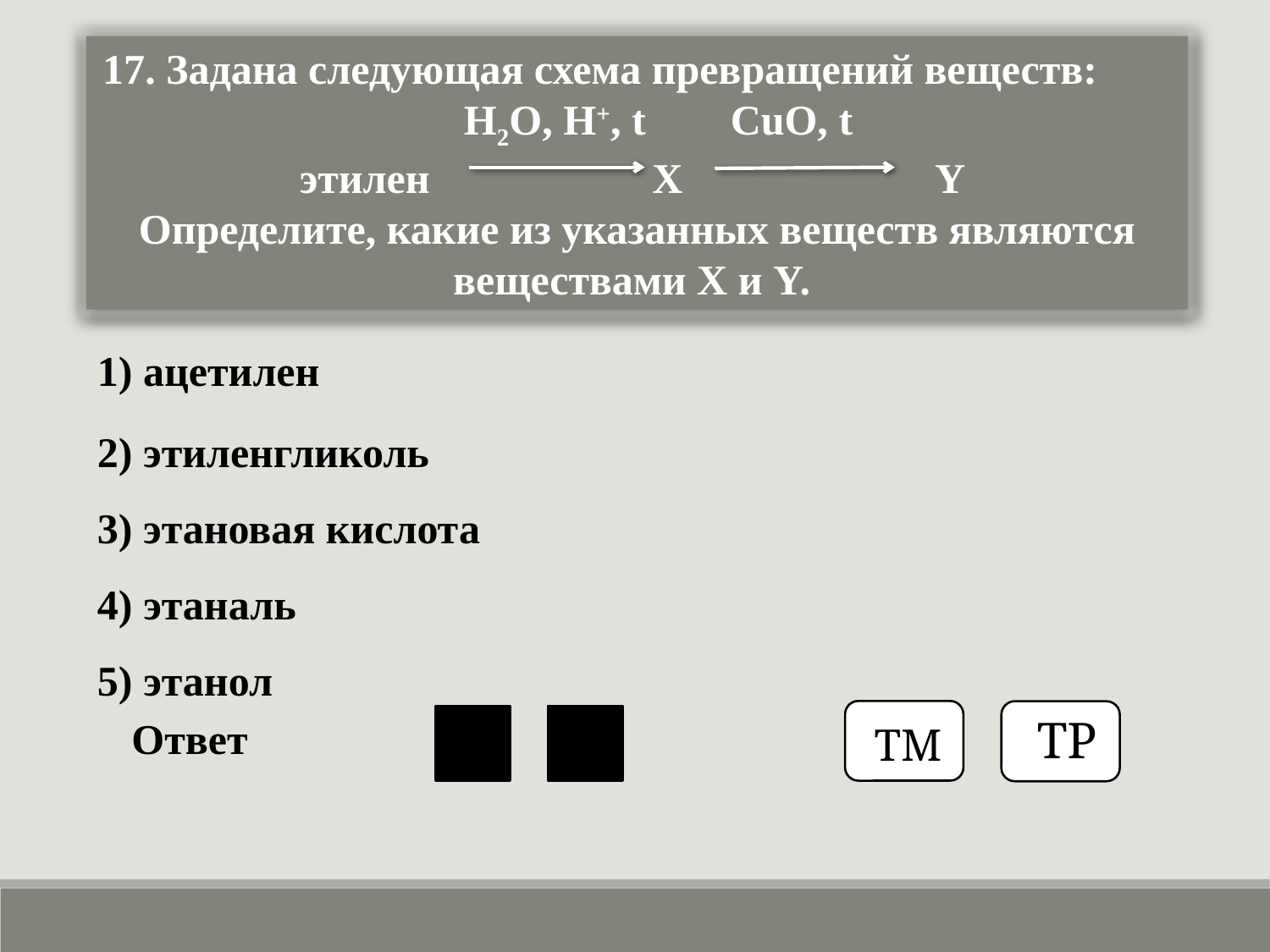

17. Задана следующая схема превращений веществ:             H2O, H+, t        CuO, t
этилен                     X                        Y
Определите, какие из указанных веществ являются веществами X и Y.
1) ацетилен

2) этиленгликоль
3) этановая кислота
4) этаналь
5) этанол
ТМ
ТР

   Ответ